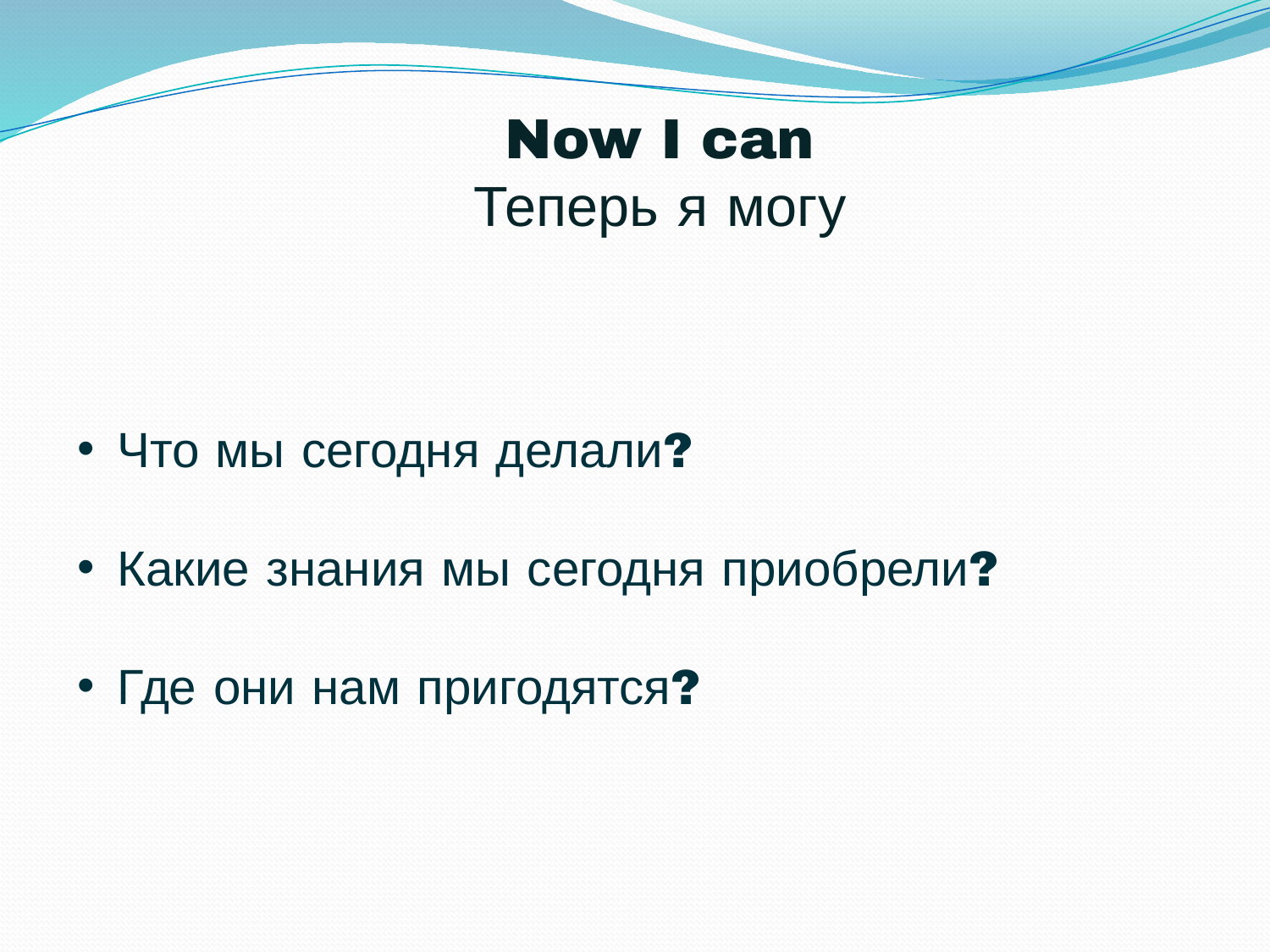

Now I can
Теперь я могу
Что мы сегодня делали?

Какие знания мы сегодня приобрели?

Где они нам пригодятся?